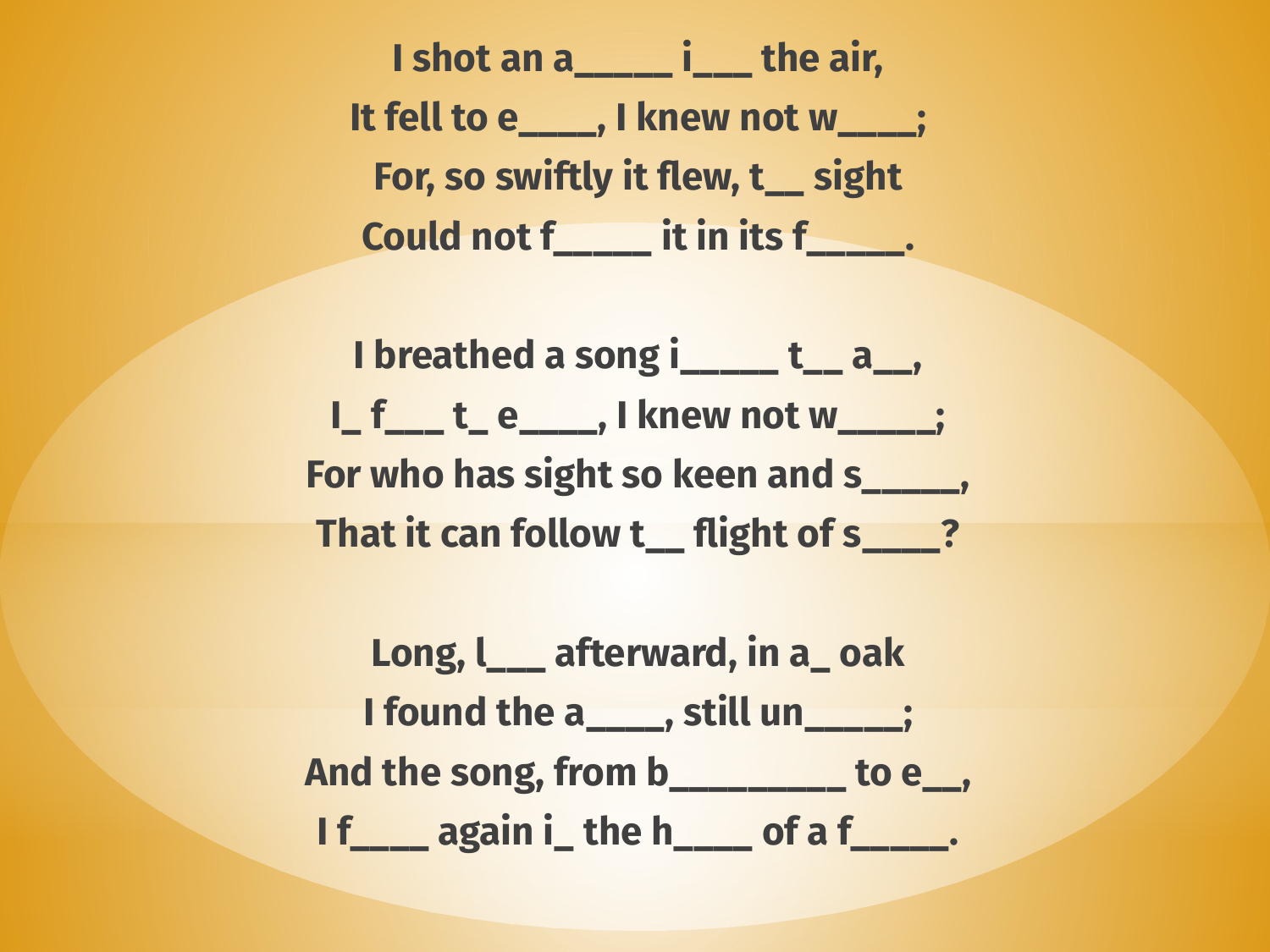

I shot an a_____ i___ the air,
It fell to e____, I knew not w____;
For, so swiftly it flew, t__ sight
Could not f_____ it in its f_____.

I breathed a song i_____ t__ a__,
I_ f___ t_ e____, I knew not w_____;
For who has sight so keen and s_____,
That it can follow t__ flight of s____?

Long, l___ afterward, in a_ oak
I found the a____, still un_____;
And the song, from b_________ to e__,
I f____ again i_ the h____ of a f_____.